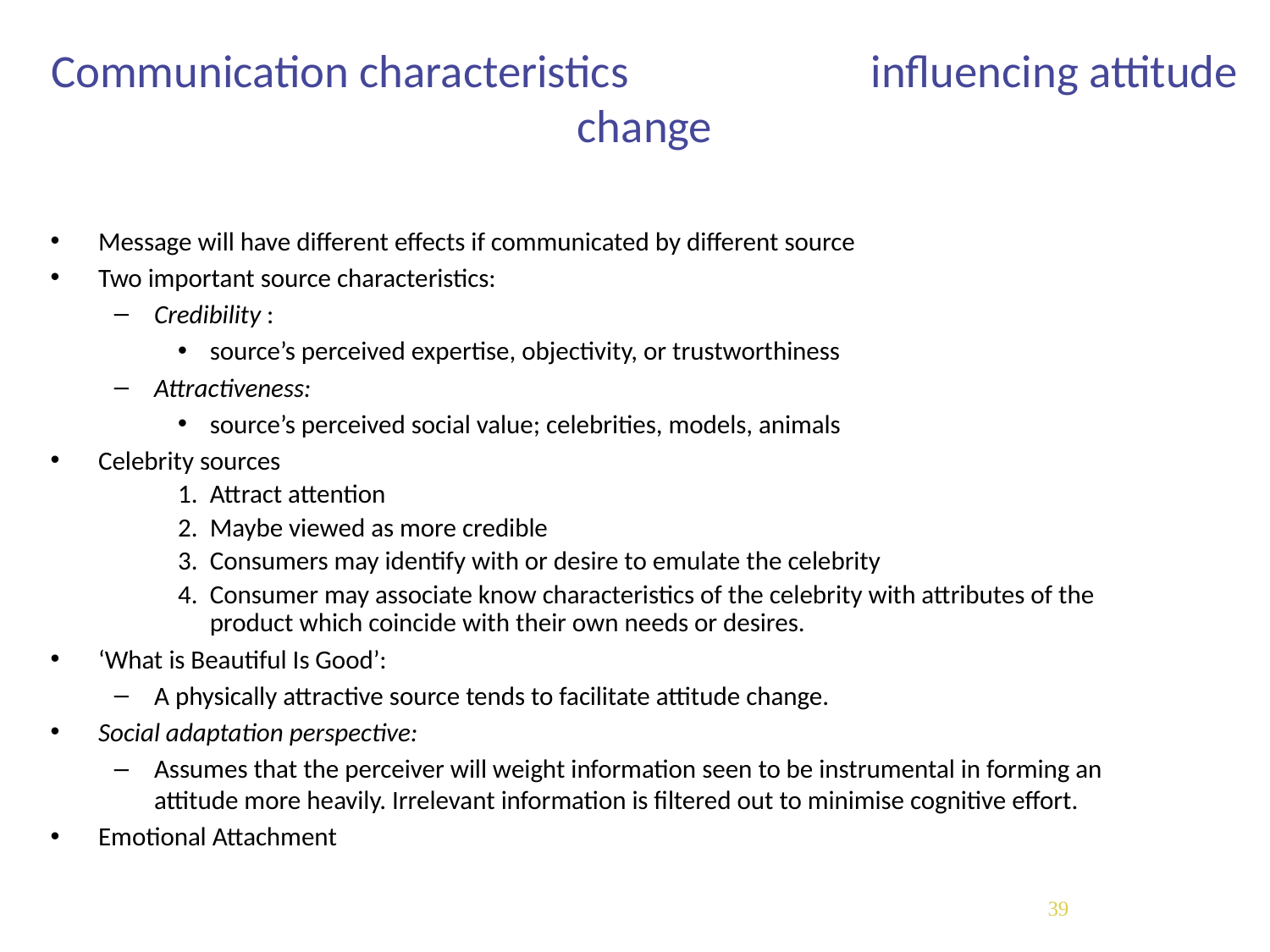

# Communication characteristics                       influencing attitude change
Message will have different effects if communicated by different source
Two important source characteristics:
Credibility :
source’s perceived expertise, objectivity, or trustworthiness
Attractiveness:
source’s perceived social value; celebrities, models, animals
Celebrity sources
Attract attention
Maybe viewed as more credible
Consumers may identify with or desire to emulate the celebrity
Consumer may associate know characteristics of the celebrity with attributes of the product which coincide with their own needs or desires.
‘What is Beautiful Is Good’:
A physically attractive source tends to facilitate attitude change.
Social adaptation perspective:
Assumes that the perceiver will weight information seen to be instrumental in forming an attitude more heavily. Irrelevant information is filtered out to minimise cognitive effort.
Emotional Attachment

39